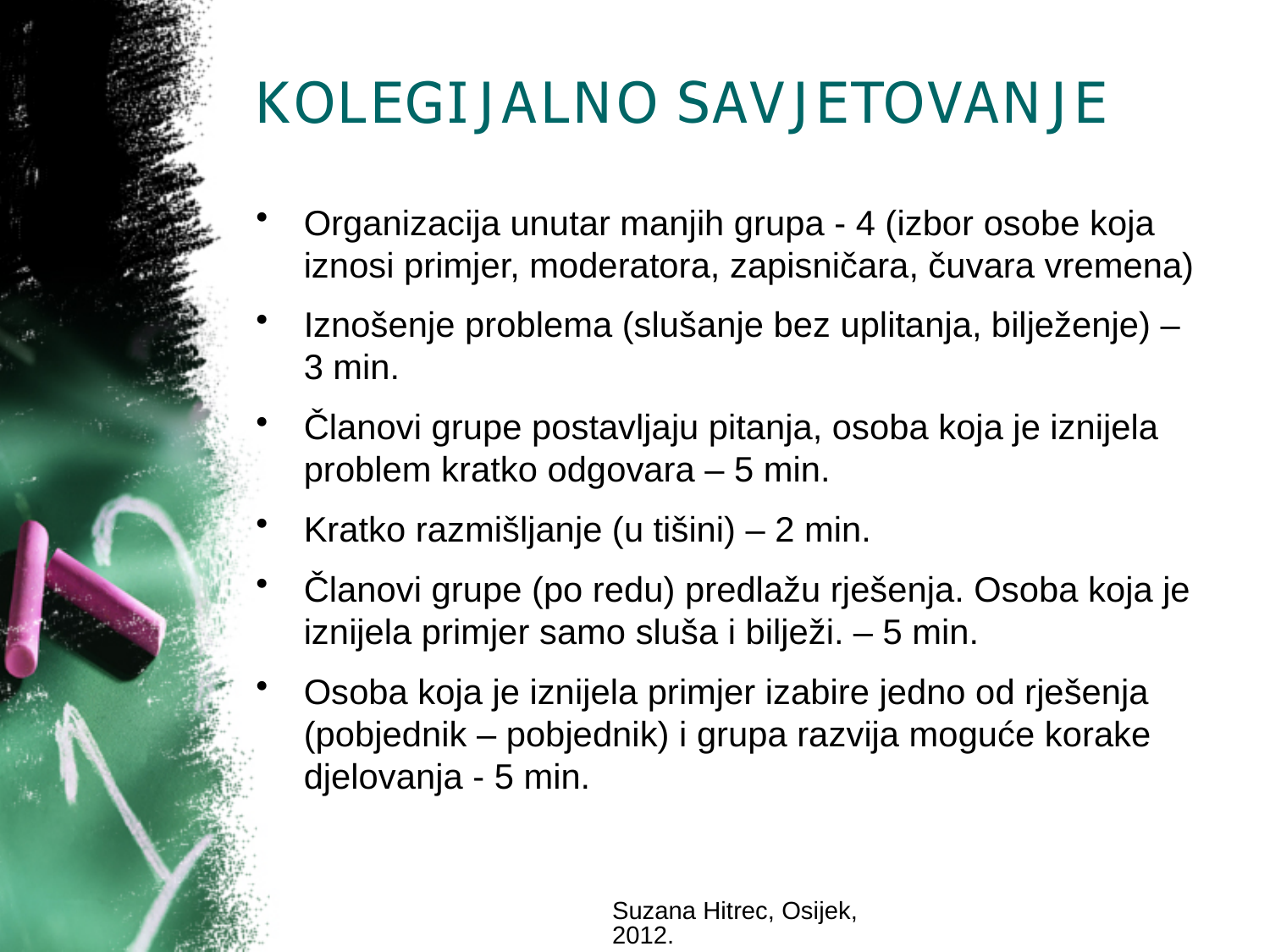

# KOLEGIJALNO SAVJETOVANJE
Organizacija unutar manjih grupa - 4 (izbor osobe koja iznosi primjer, moderatora, zapisničara, čuvara vremena)
Iznošenje problema (slušanje bez uplitanja, bilježenje) – 3 min.
Članovi grupe postavljaju pitanja, osoba koja je iznijela problem kratko odgovara – 5 min.
Kratko razmišljanje (u tišini) – 2 min.
Članovi grupe (po redu) predlažu rješenja. Osoba koja je iznijela primjer samo sluša i bilježi. – 5 min.
Osoba koja je iznijela primjer izabire jedno od rješenja (pobjednik – pobjednik) i grupa razvija moguće korake djelovanja - 5 min.

Suzana Hitrec, Osijek, 2012.